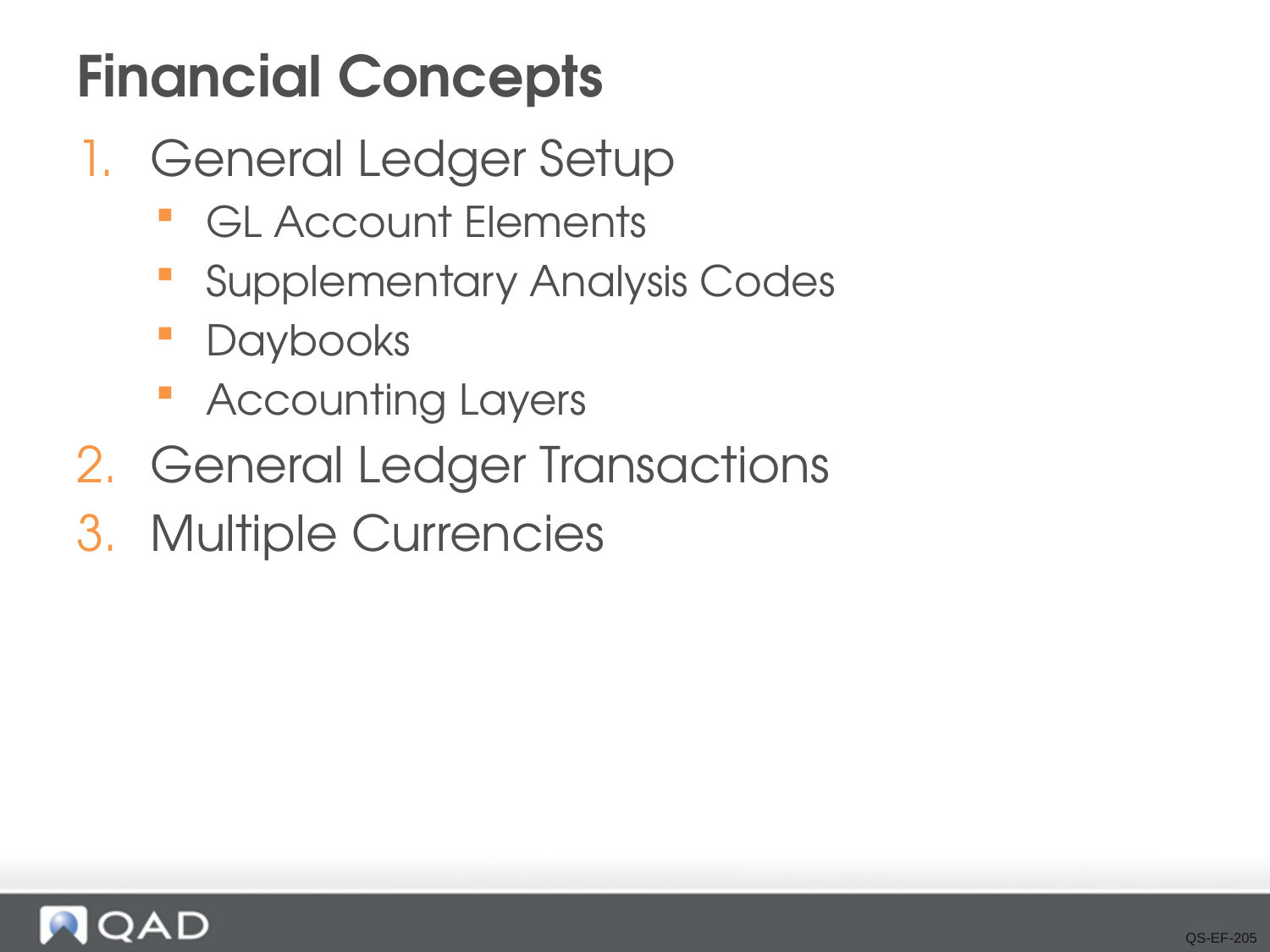

# Financial Concepts
General Ledger Setup
GL Account Elements
Supplementary Analysis Codes
Daybooks
Accounting Layers
General Ledger Transactions
Multiple Currencies

QS-EF-205